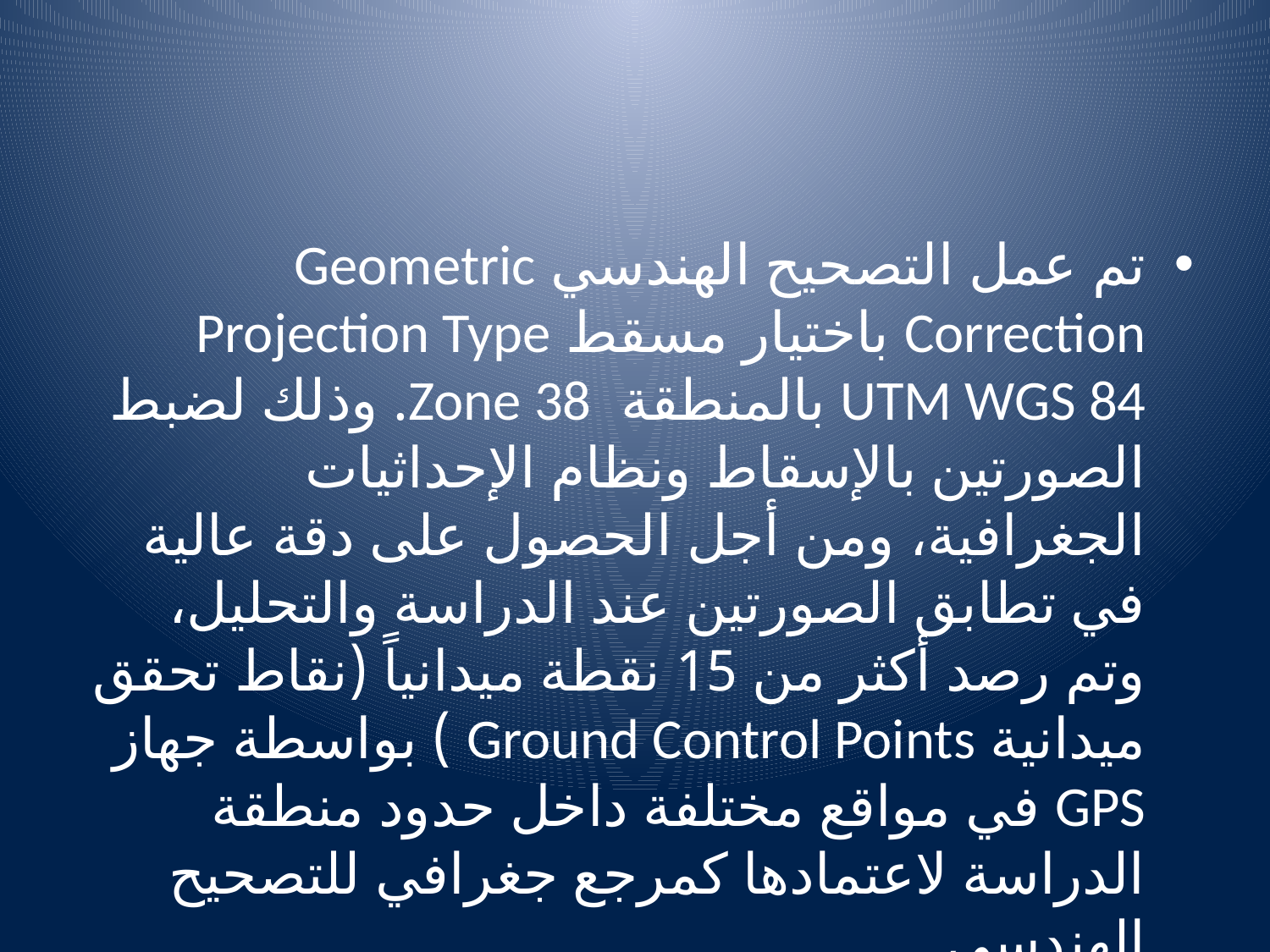

تم عمل التصحيح الهندسي Geometric Correction باختيار مسقط Projection Type UTM WGS 84 بالمنطقة  Zone 38. وذلك لضبط الصورتين بالإسقاط ونظام الإحداثيات الجغرافية، ومن أجل الحصول على دقة عالية في تطابق الصورتين عند الدراسة والتحليل، وتم رصد أكثر من 15 نقطة ميدانياً (نقاط تحقق ميدانية Ground Control Points ) بواسطة جهاز GPS في مواقع مختلفة داخل حدود منطقة الدراسة لاعتمادها كمرجع جغرافي للتصحيح الهندسي.